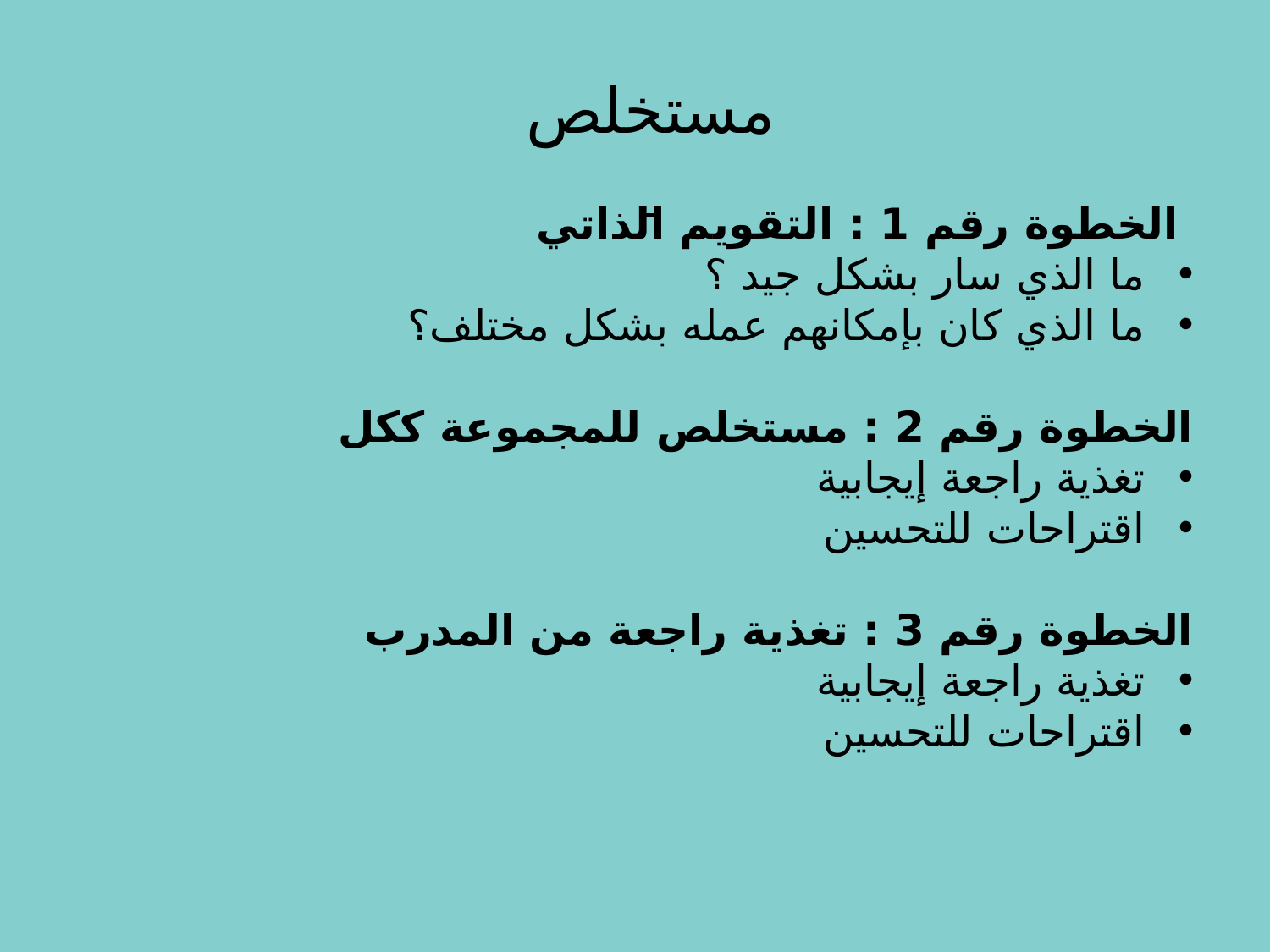

# مستخلص
الخطوة رقم 1 : التقويم الذاتي
ما الذي سار بشكل جيد ؟
ما الذي كان بإمكانهم عمله بشكل مختلف؟

الخطوة رقم 2 : مستخلص للمجموعة ككل
تغذية راجعة إيجابية
اقتراحات للتحسين

الخطوة رقم 3 : تغذية راجعة من المدرب
تغذية راجعة إيجابية
اقتراحات للتحسين